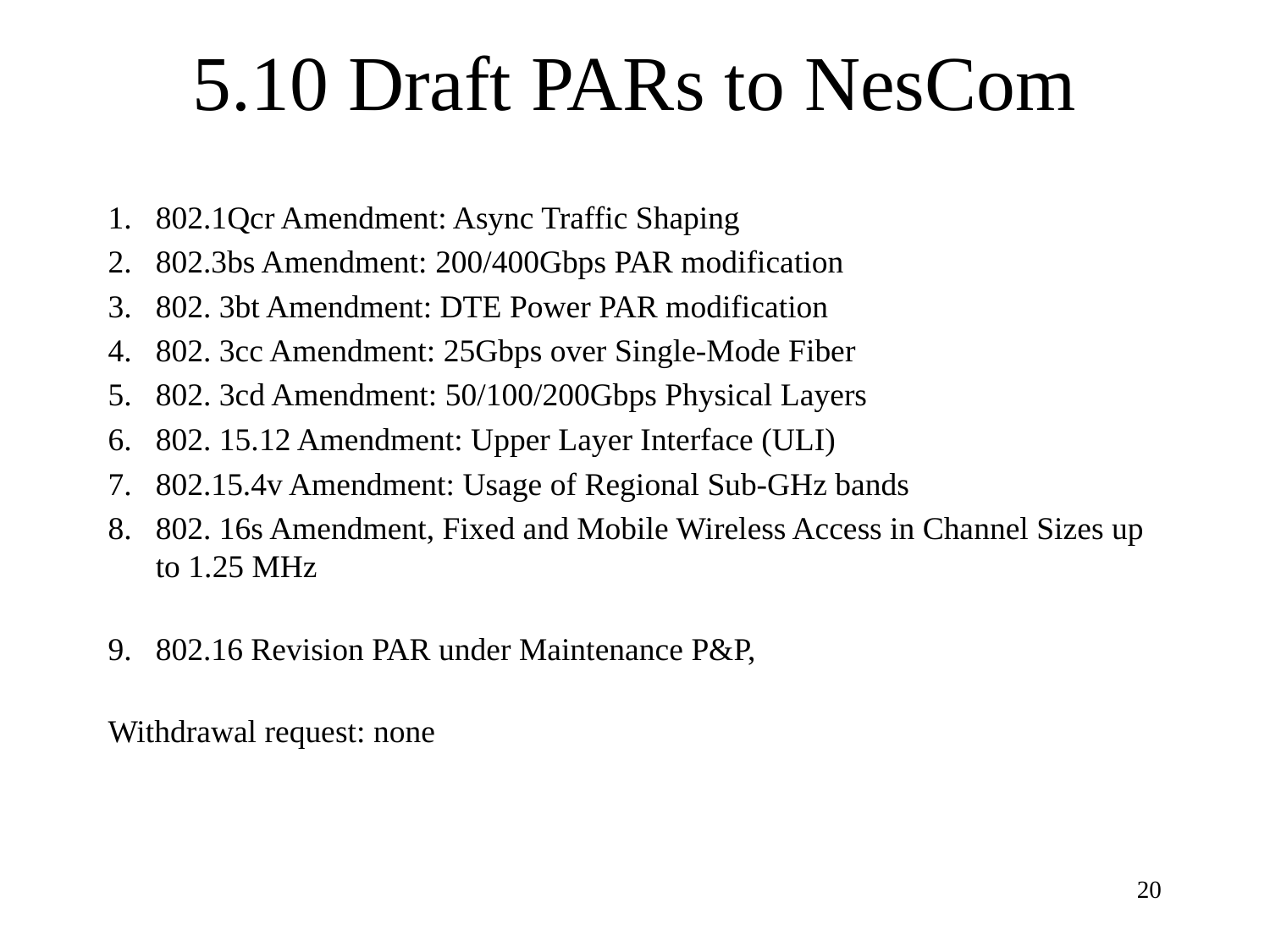

# 5.10 Draft PARs to NesCom
802.1Qcr Amendment: Async Traffic Shaping
802.3bs Amendment: 200/400Gbps PAR modification
802. 3bt Amendment: DTE Power PAR modification
802. 3cc Amendment: 25Gbps over Single-Mode Fiber
802. 3cd Amendment: 50/100/200Gbps Physical Layers
802. 15.12 Amendment: Upper Layer Interface (ULI)
802.15.4v Amendment: Usage of Regional Sub-GHz bands
802. 16s Amendment, Fixed and Mobile Wireless Access in Channel Sizes up to 1.25 MHz
802.16 Revision PAR under Maintenance P&P,
Withdrawal request: none

20